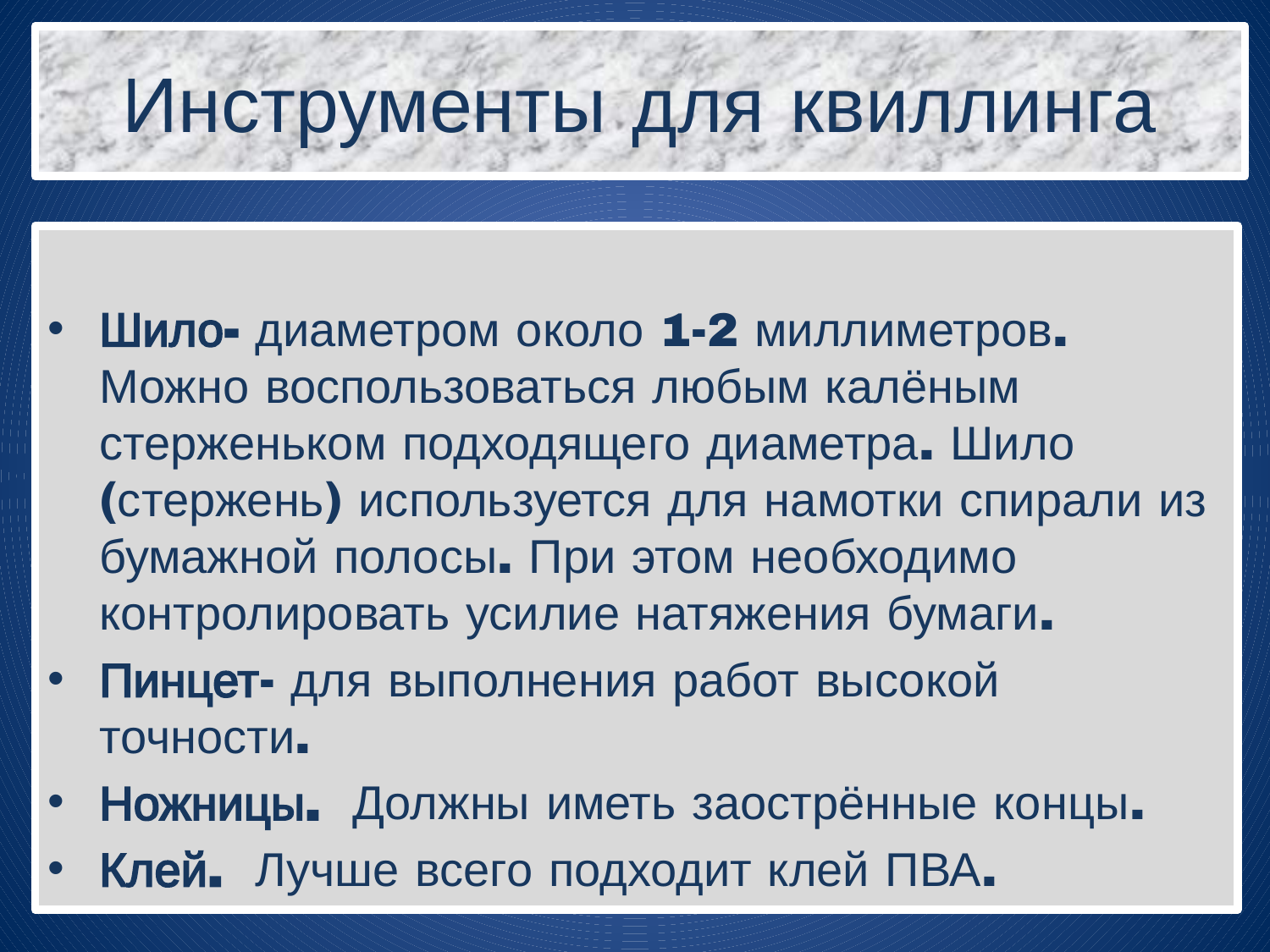

# Инструменты для квиллинга

Шило- диаметром около 1-2 миллиметров. Можно воспользоваться любым калёным стерженьком подходящего диаметра. Шило (стержень) используется для намотки спирали из бумажной полосы. При этом необходимо контролировать усилие натяжения бумаги.
Пинцет- для выполнения работ высокой точности.
Ножницы.  Должны иметь заострённые концы.
Клей.  Лучше всего подходит клей ПВА.